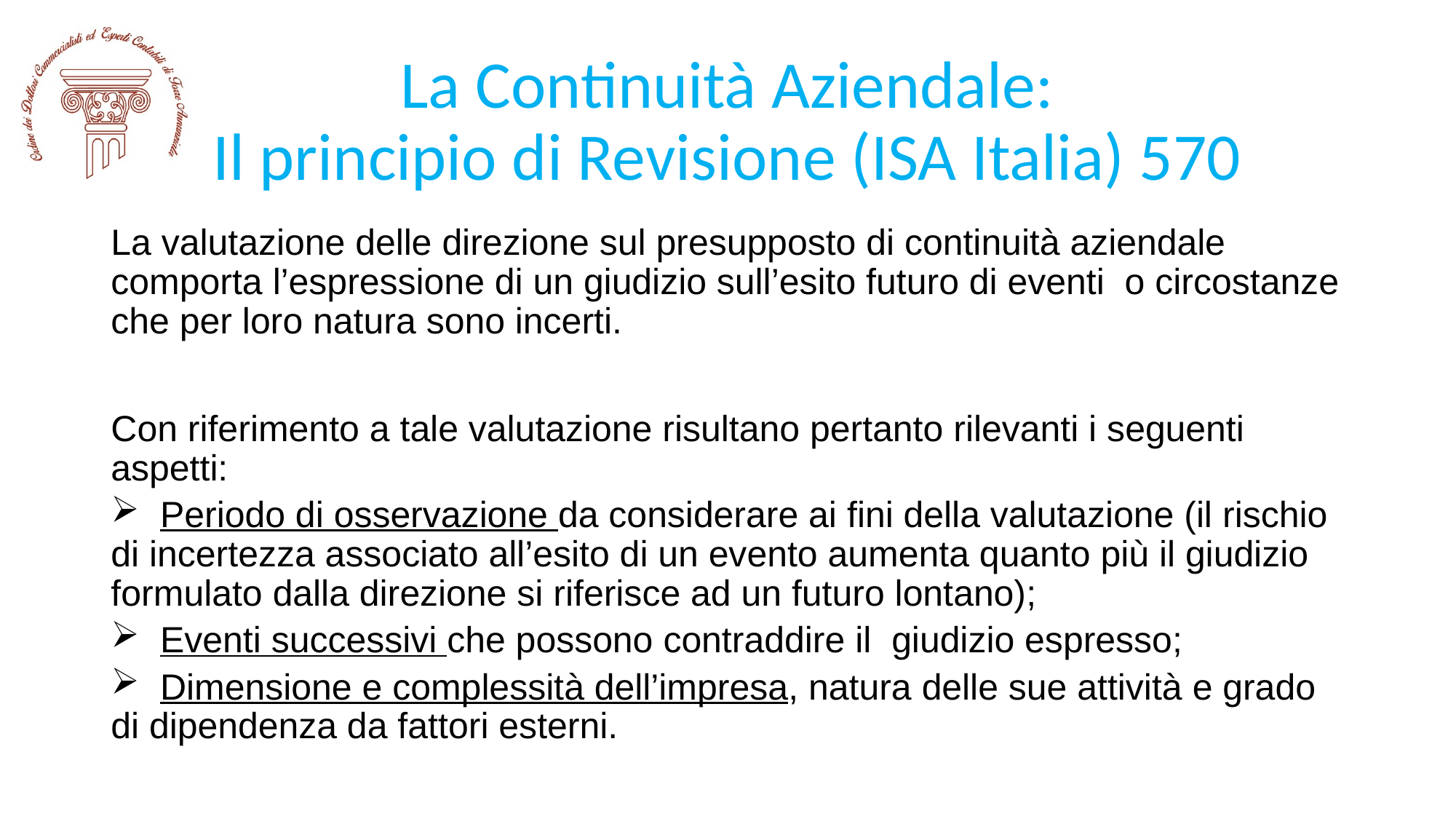

# La Continuità Aziendale: Il principio di Revisione (ISA Italia) 570
La valutazione delle direzione sul presupposto di continuità aziendale comporta l’espressione di un giudizio sull’esito futuro di eventi  o circostanze che per loro natura sono incerti.

Con riferimento a tale valutazione risultano pertanto rilevanti i seguenti aspetti:
  Periodo di osservazione da considerare ai fini della valutazione (il rischio di incertezza associato all’esito di un evento aumenta quanto più il giudizio formulato dalla direzione si riferisce ad un futuro lontano);
  Eventi successivi che possono contraddire il  giudizio espresso;
  Dimensione e complessità dell’impresa, natura delle sue attività e grado di dipendenza da fattori esterni.